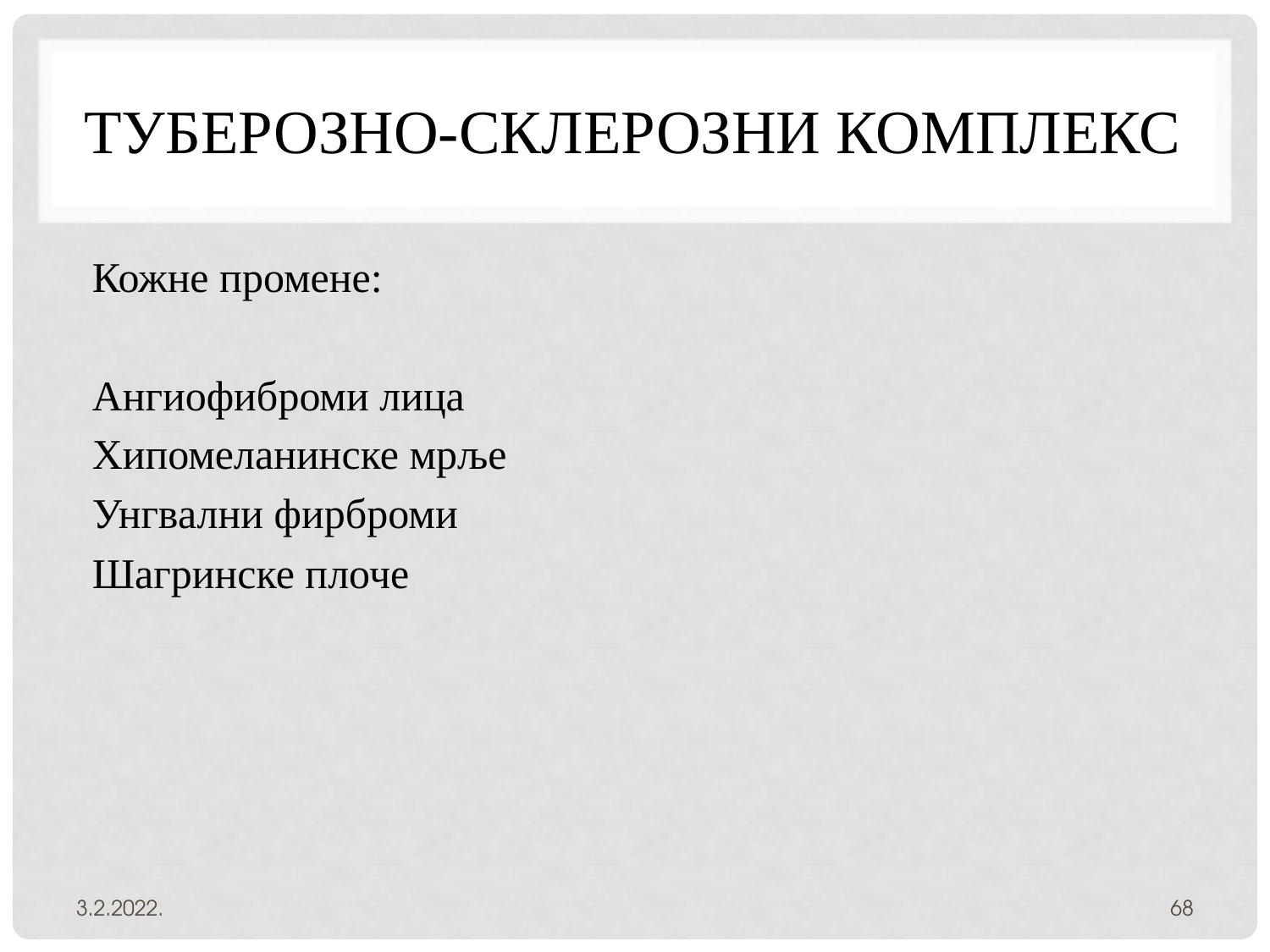

# Туберозно-склерозни комплекс
Кожне промене:

Ангиофиброми лица
Хипомеланинске мрље
Унгвални фирброми
Шагринске плоче

3.2.2022.
68